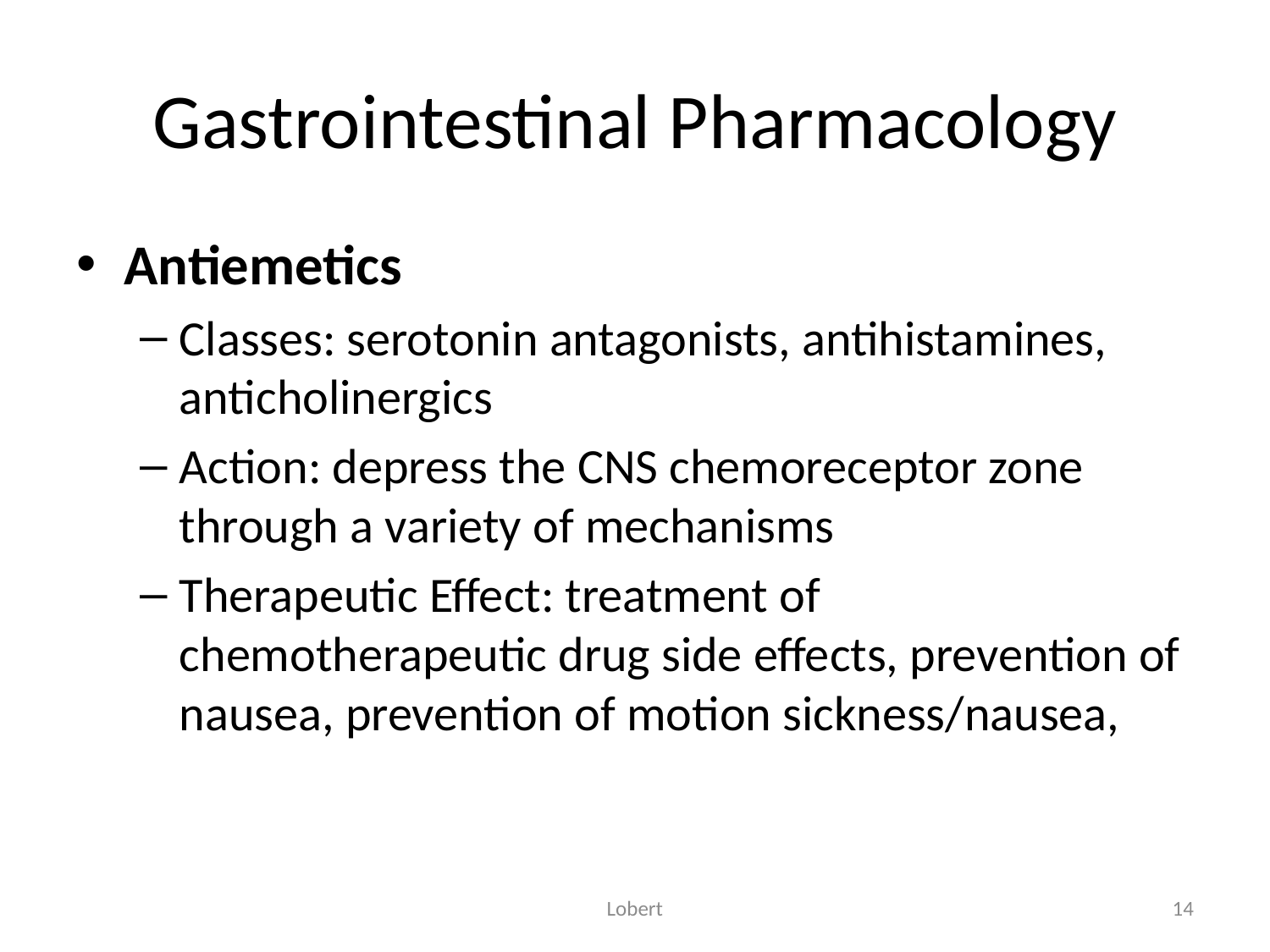

# Gastrointestinal Pharmacology
Antiemetics
Classes: serotonin antagonists, antihistamines, anticholinergics
Action: depress the CNS chemoreceptor zone through a variety of mechanisms
Therapeutic Effect: treatment of chemotherapeutic drug side effects, prevention of nausea, prevention of motion sickness/nausea,
Lobert
14